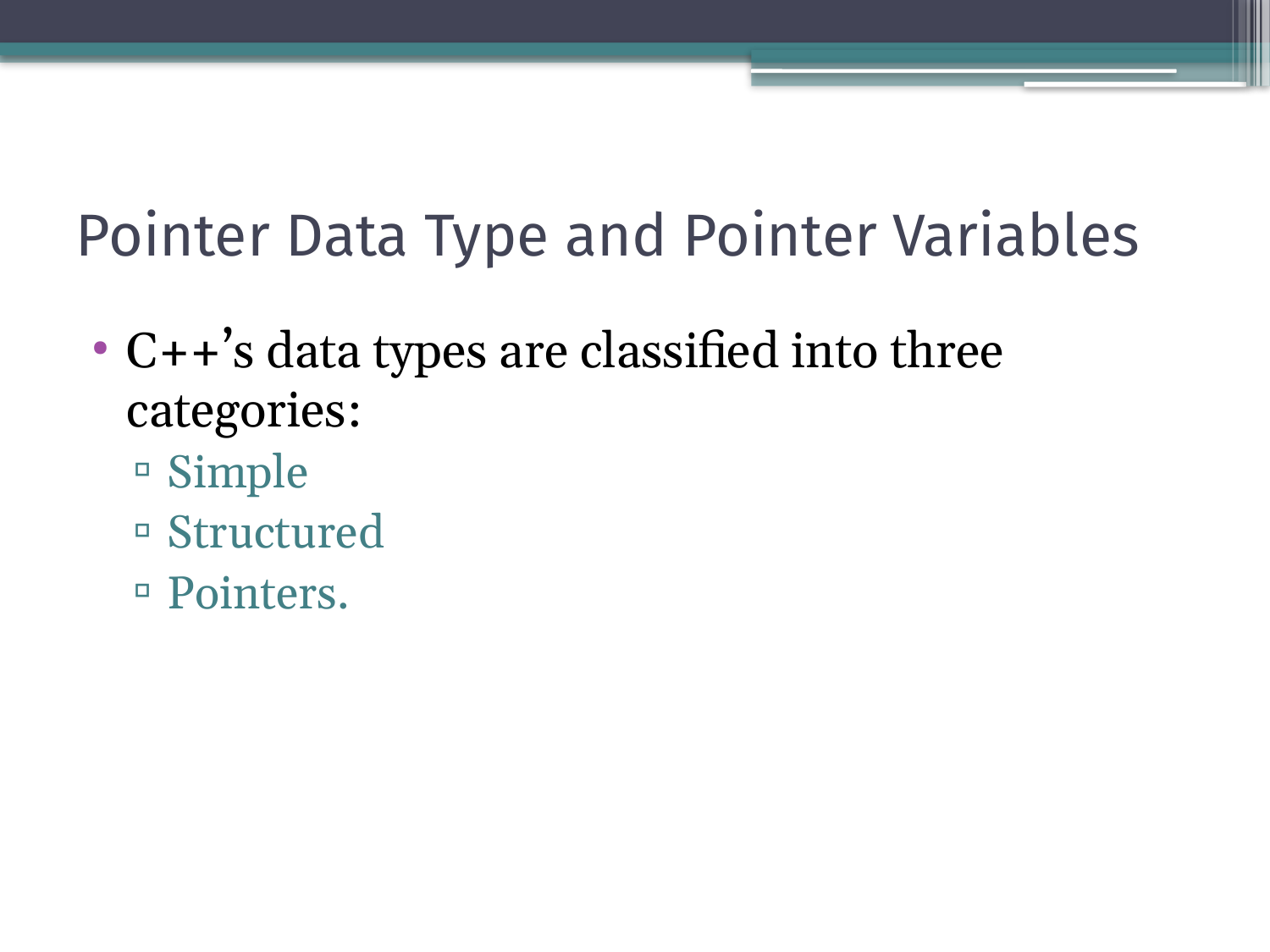

# Pointer Data Type and Pointer Variables
C++’s data types are classified into three categories:
Simple
Structured
Pointers.